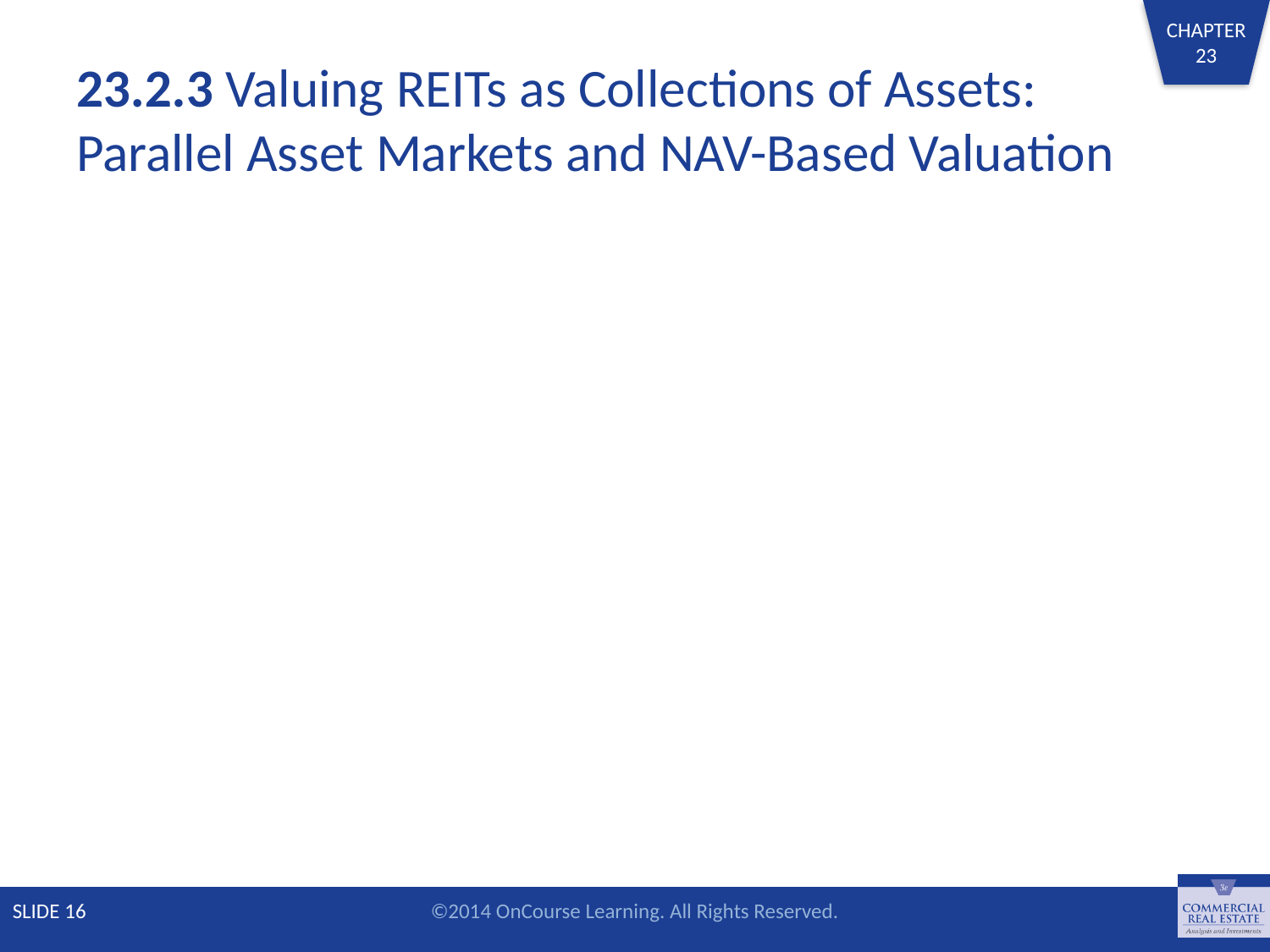

# 23.2.3 Valuing REITs as Collections of Assets:  Parallel Asset Markets and NAV-Based Valuation

SLIDE 16